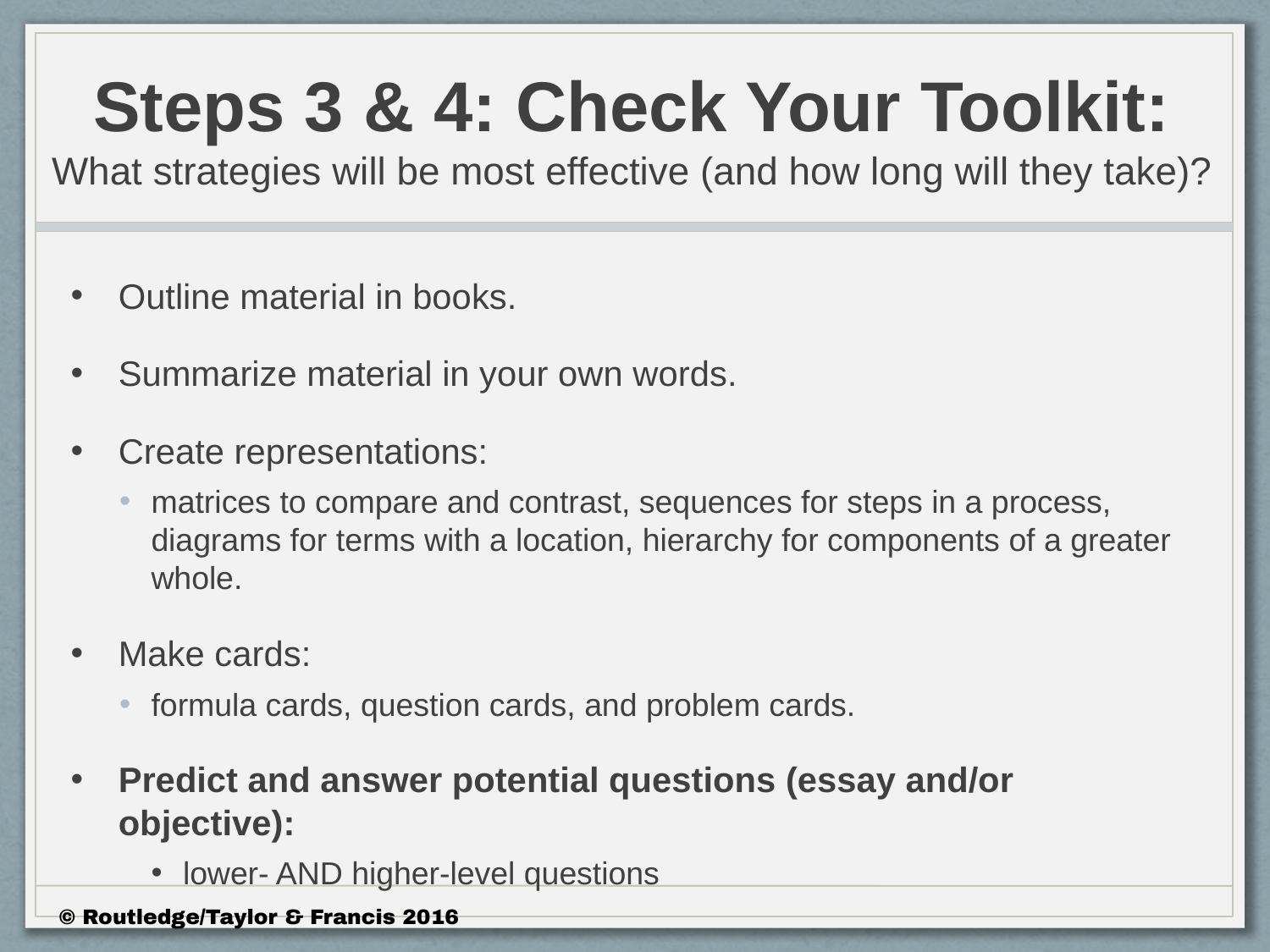

# Steps 3 & 4: Check Your Toolkit: What strategies will be most effective (and how long will they take)?
Outline material in books.
Summarize material in your own words.
Create representations:
matrices to compare and contrast, sequences for steps in a process, diagrams for terms with a location, hierarchy for components of a greater whole.
Make cards:
formula cards, question cards, and problem cards.
Predict and answer potential questions (essay and/or objective):
lower- AND higher-level questions
© Routledge/Taylor & Francis 2016